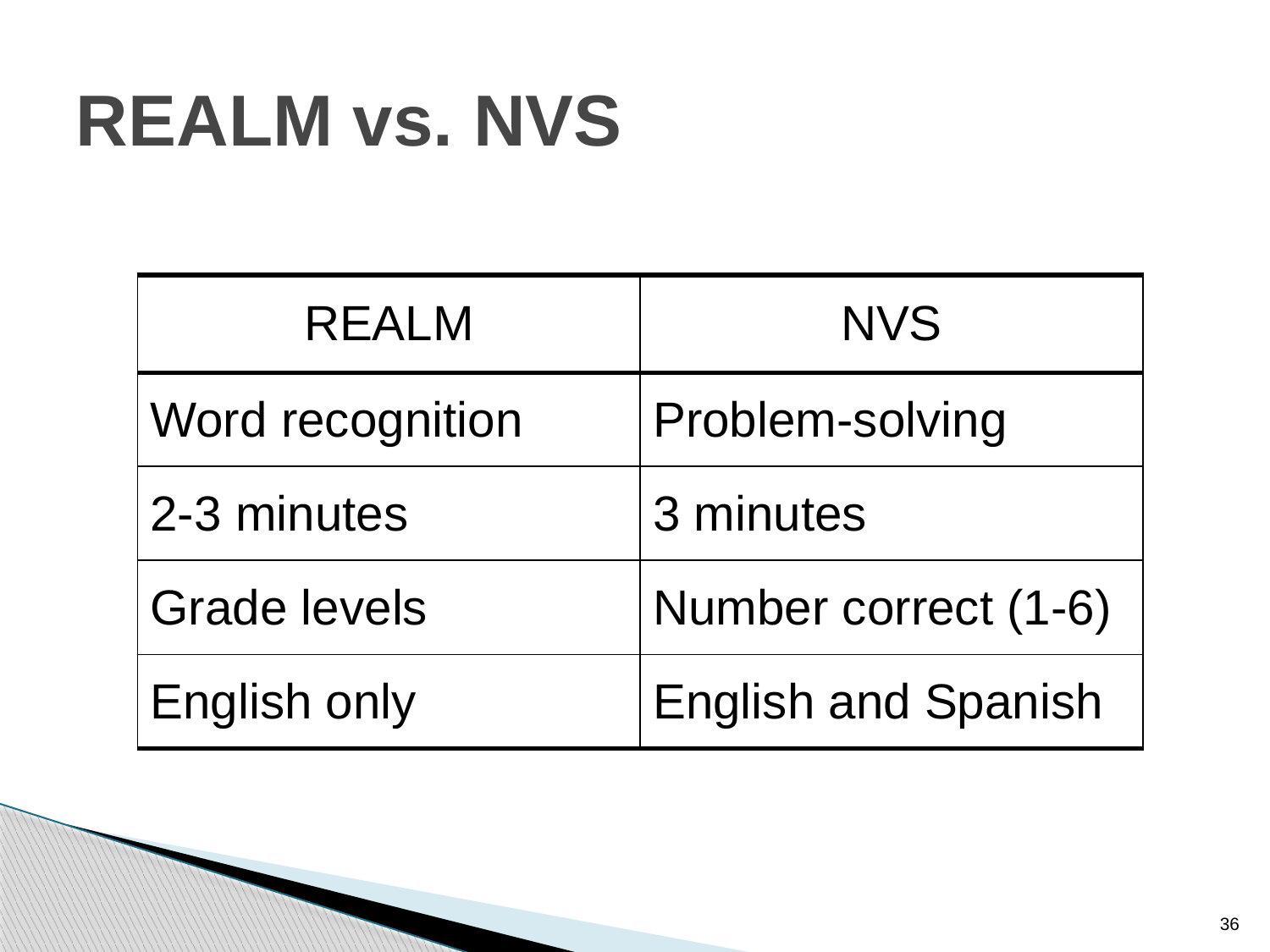

# REALM vs. NVS
| REALM | NVS |
| --- | --- |
| Word recognition | Problem-solving |
| 2-3 minutes | 3 minutes |
| Grade levels | Number correct (1-6) |
| English only | English and Spanish |
36